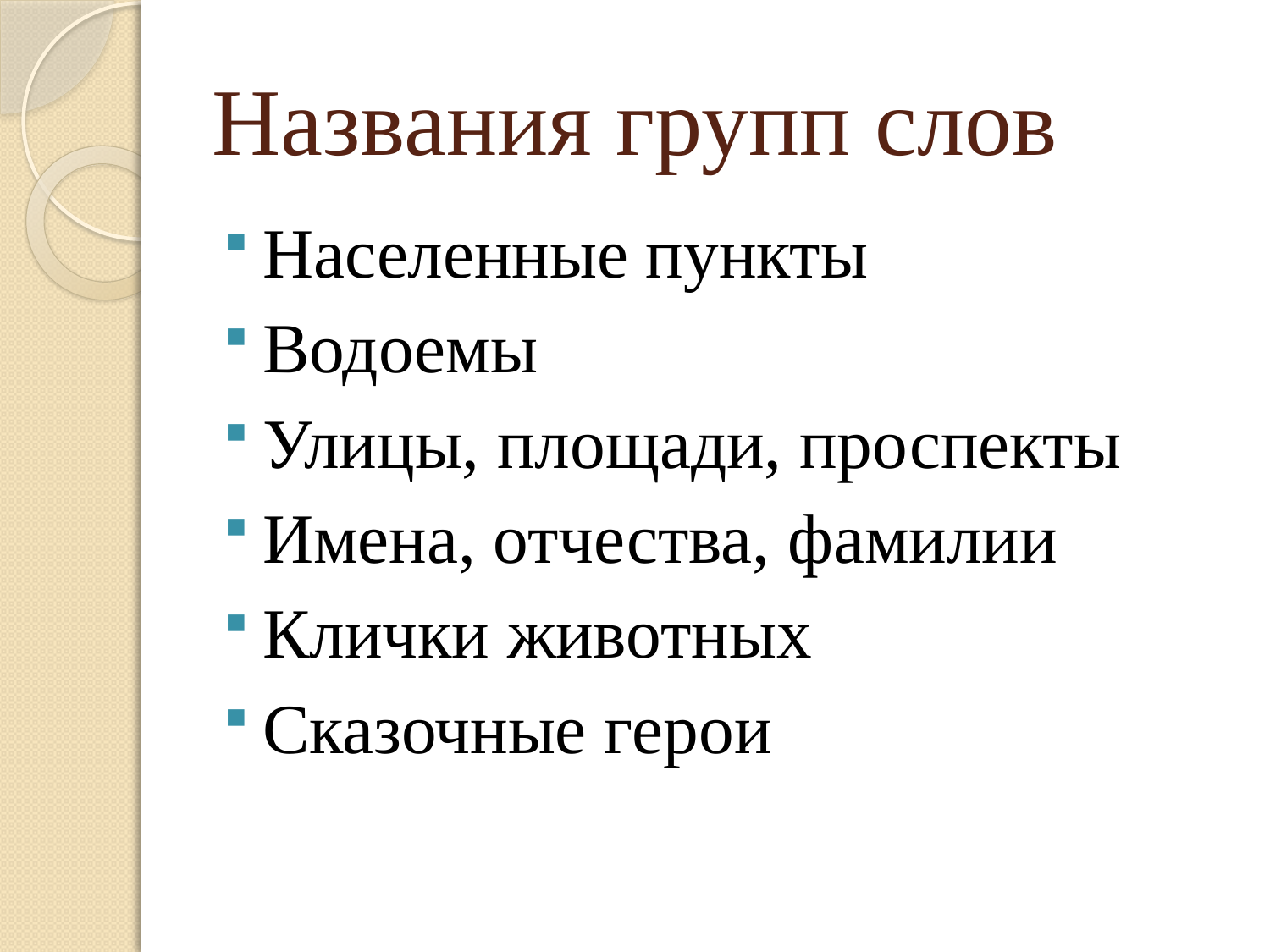

# Названия групп слов
Населенные пункты
Водоемы
Улицы, площади, проспекты
Имена, отчества, фамилии
Клички животных
Сказочные герои